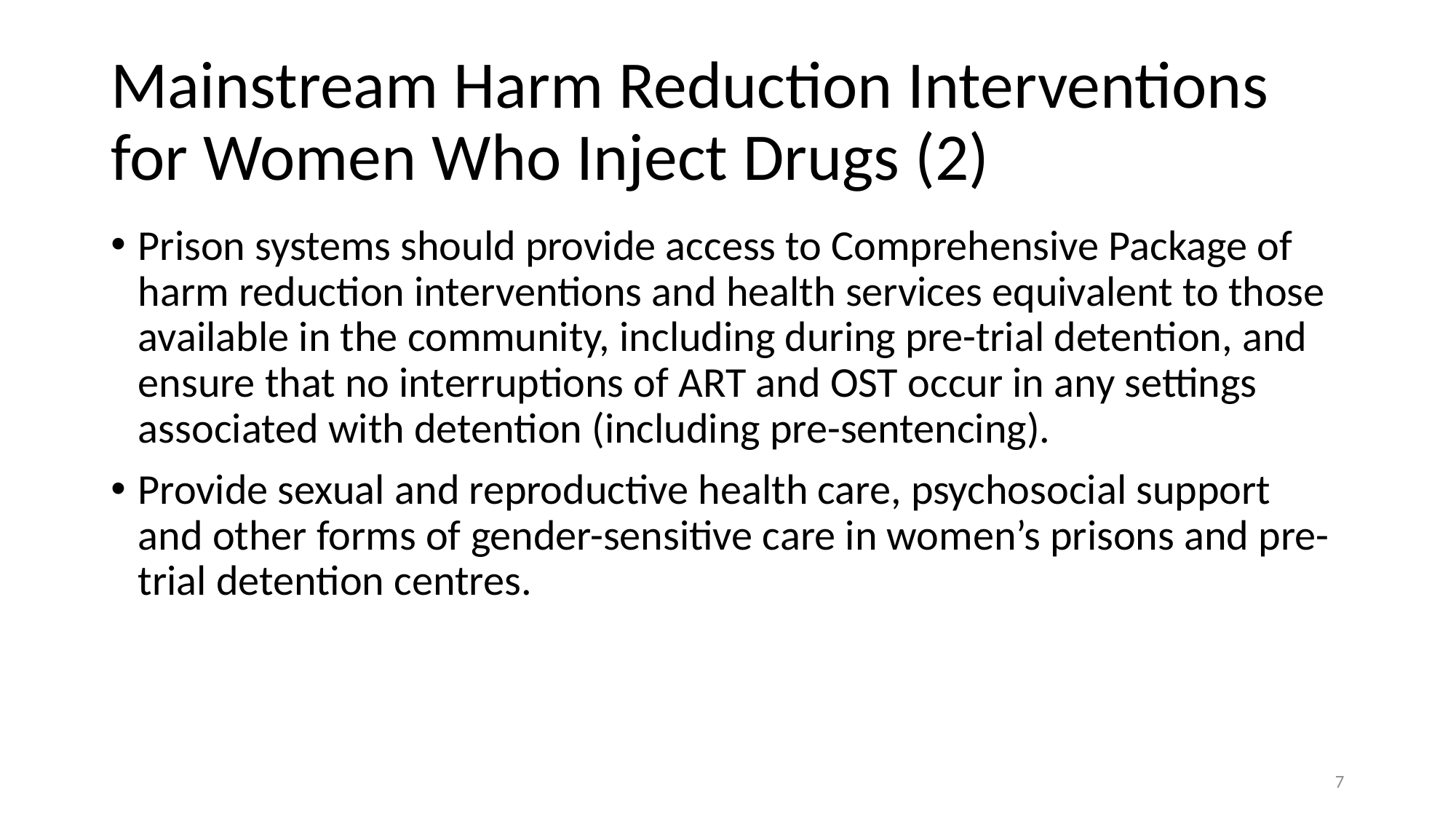

# Mainstream Harm Reduction Interventions for Women Who Inject Drugs (2)
Prison systems should provide access to Comprehensive Package of harm reduction interventions and health services equivalent to those available in the community, including during pre-trial detention, and ensure that no interruptions of ART and OST occur in any settings associated with detention (including pre-sentencing).
Provide sexual and reproductive health care, psychosocial support and other forms of gender-sensitive care in women’s prisons and pre-trial detention centres.
7